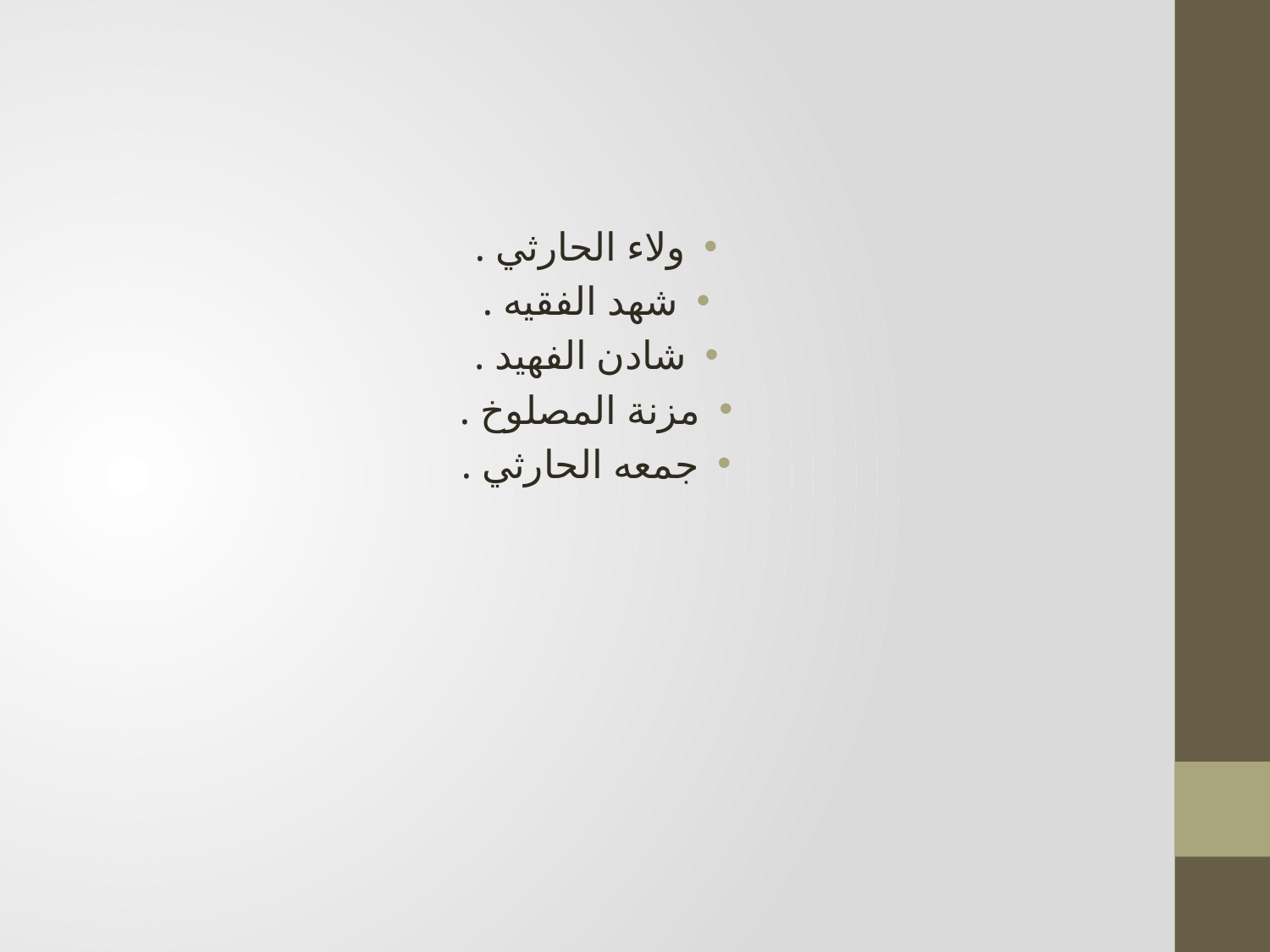

ولاء الحارثي .
شهد الفقيه .
شادن الفهيد .
مزنة المصلوخ .
جمعه الحارثي .